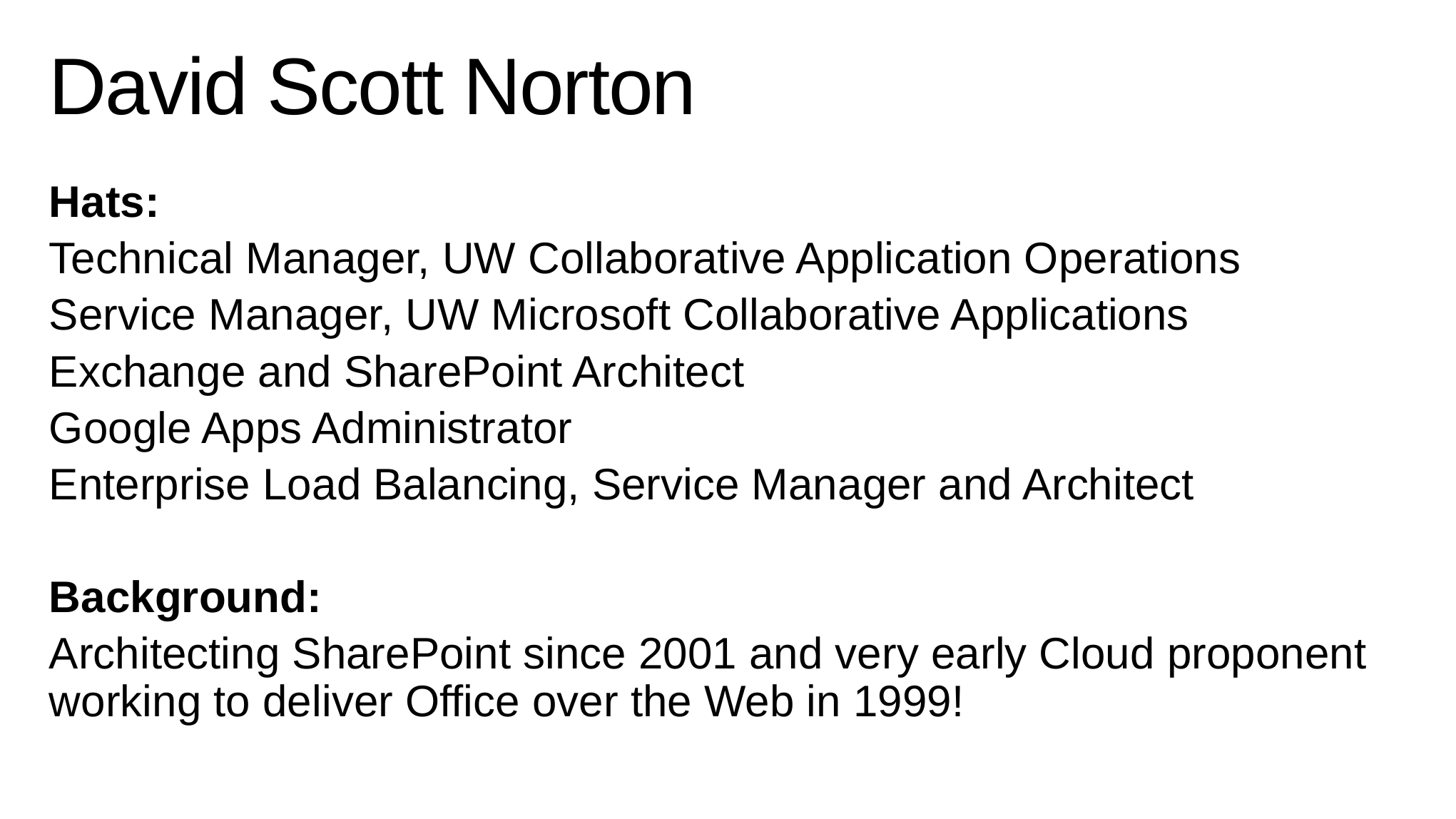

# David Scott Norton
Hats:
Technical Manager, UW Collaborative Application Operations
Service Manager, UW Microsoft Collaborative Applications
Exchange and SharePoint Architect
Google Apps Administrator
Enterprise Load Balancing, Service Manager and Architect

Background:
Architecting SharePoint since 2001 and very early Cloud proponent working to deliver Office over the Web in 1999!